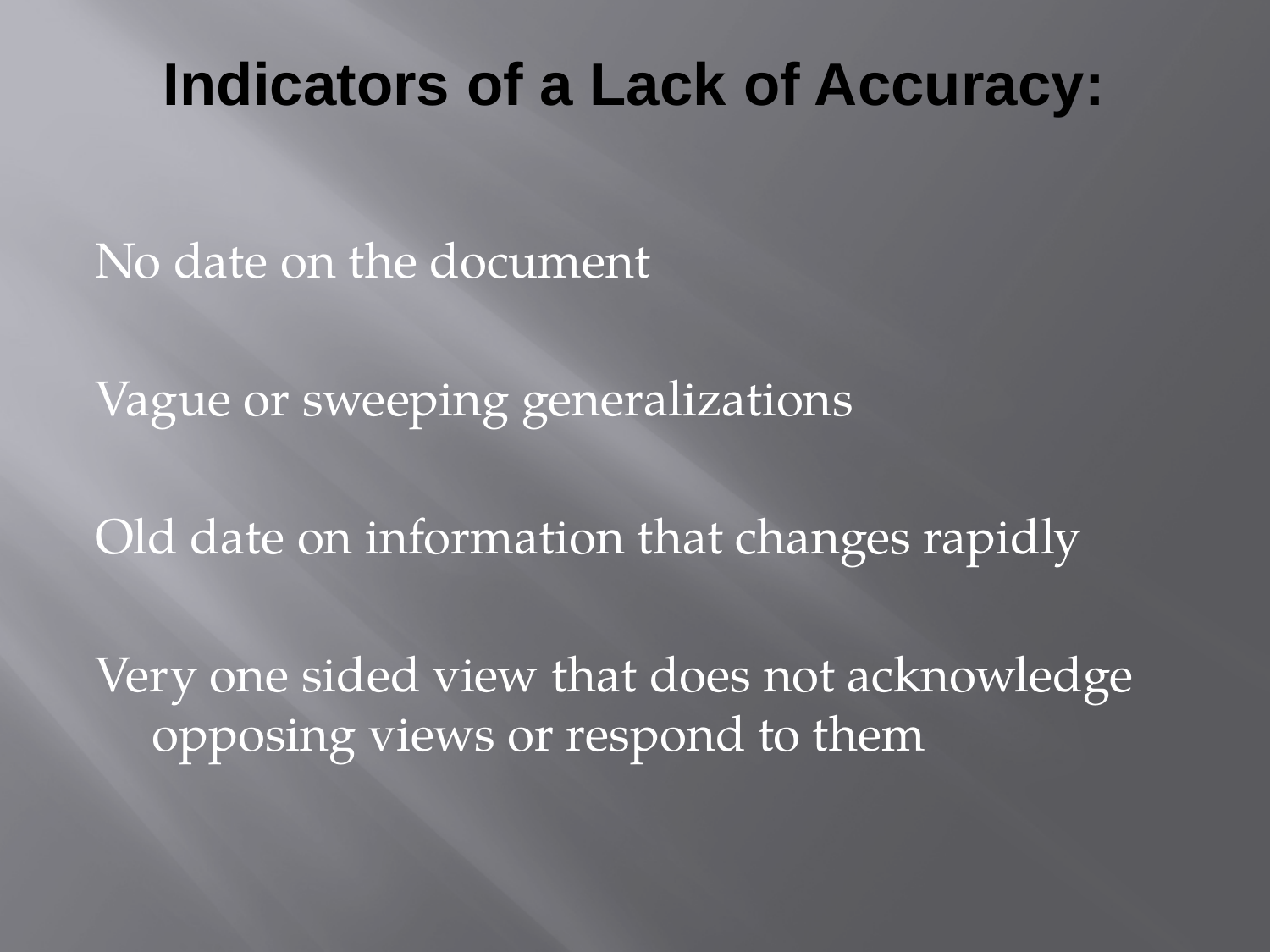

# Indicators of a Lack of Accuracy:
No date on the document

Vague or sweeping generalizations

Old date on information that changes rapidly

Very one sided view that does not acknowledge opposing views or respond to them